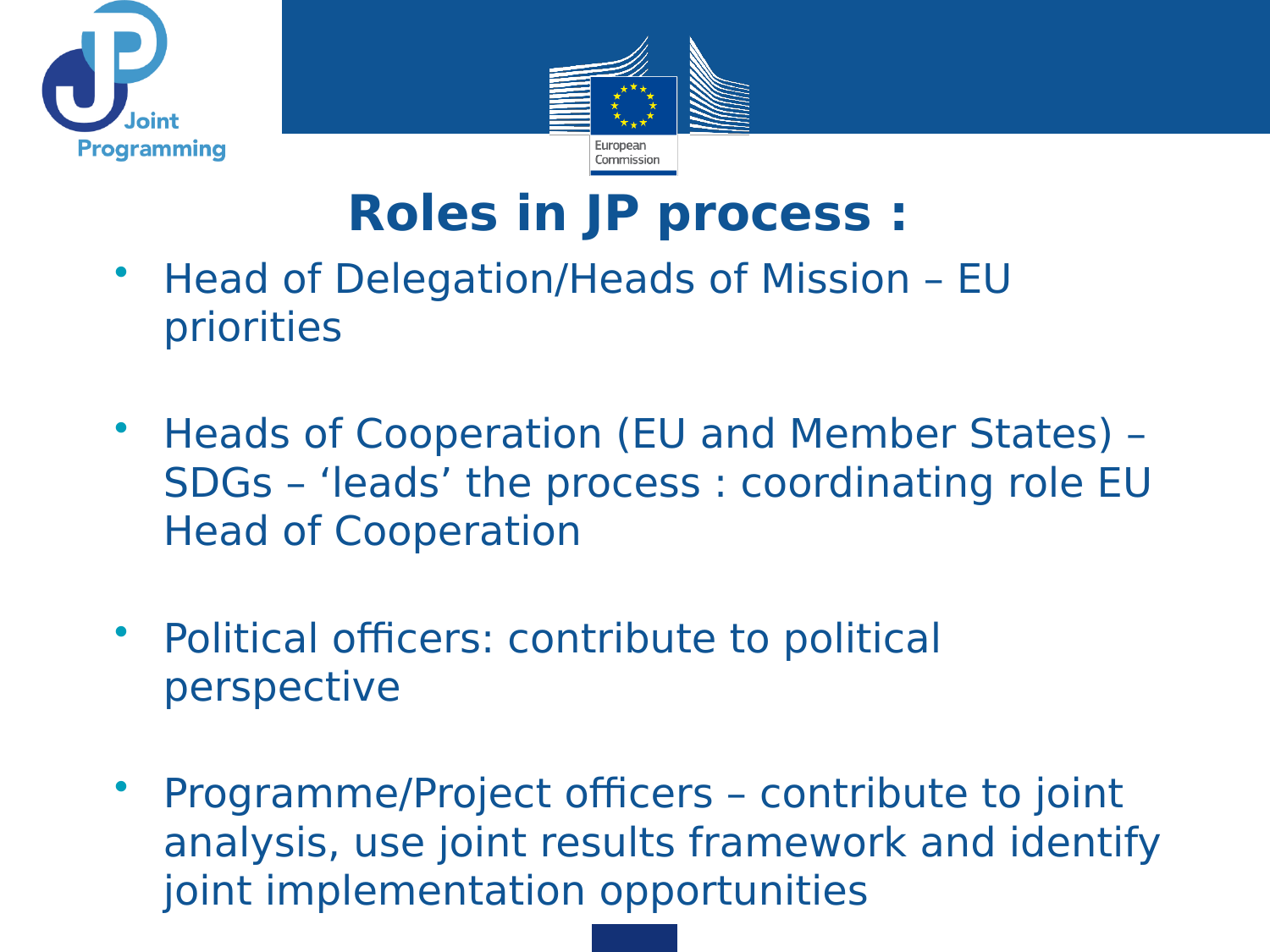

# Roles in JP process :
Head of Delegation/Heads of Mission – EU priorities
Heads of Cooperation (EU and Member States) – SDGs – ‘leads’ the process : coordinating role EU Head of Cooperation
Political officers: contribute to political perspective
Programme/Project officers – contribute to joint analysis, use joint results framework and identify joint implementation opportunities